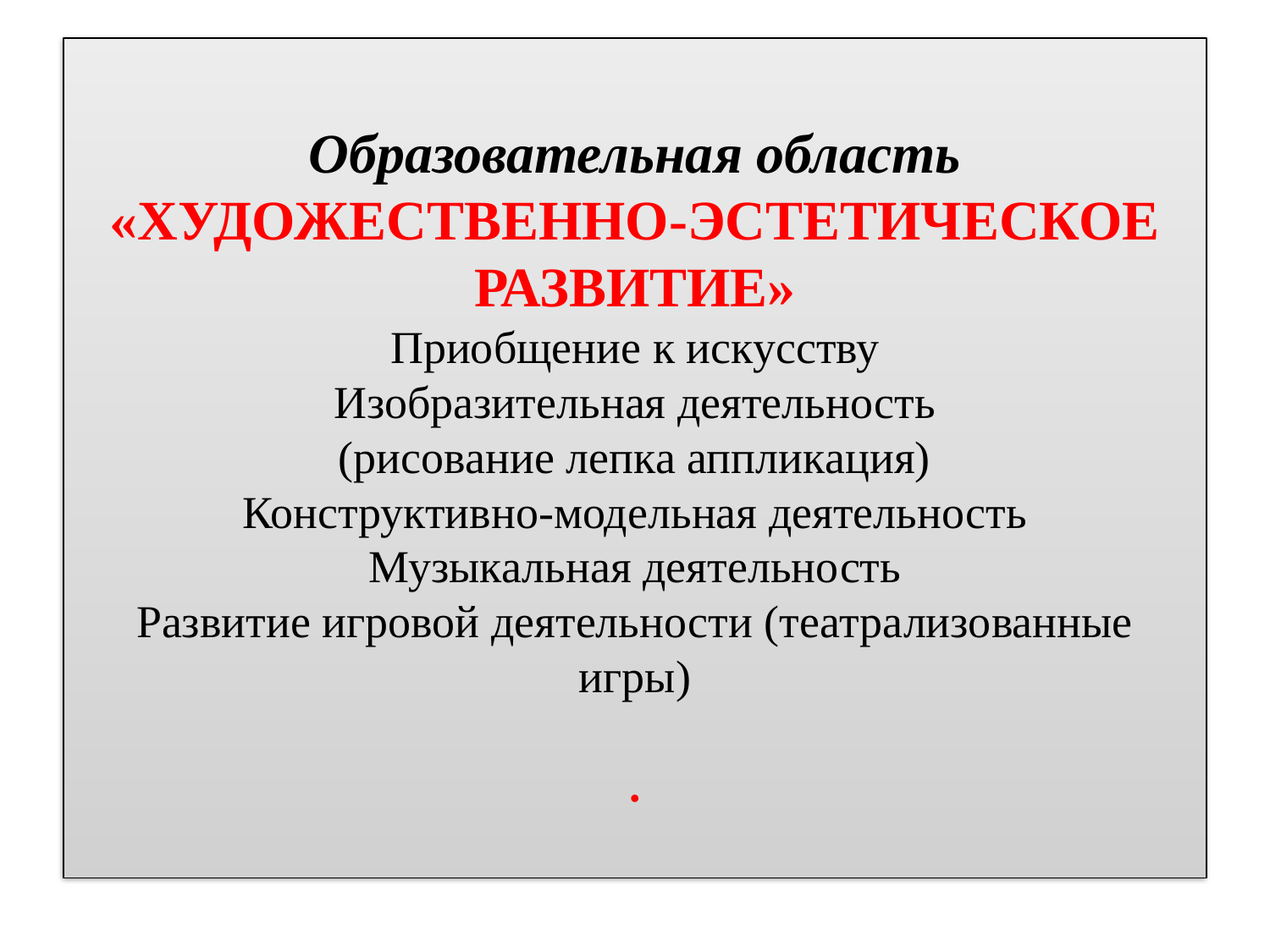

# Образовательная область «ХУДОЖЕСТВЕННО-ЭСТЕТИЧЕСКОЕ РАЗВИТИЕ» Приобщение к искусству Изобразительная деятельность (рисование лепка аппликация) Конструктивно-модельная деятельность Музыкальная деятельность Развитие игровой деятельности (театрализованные игры) .